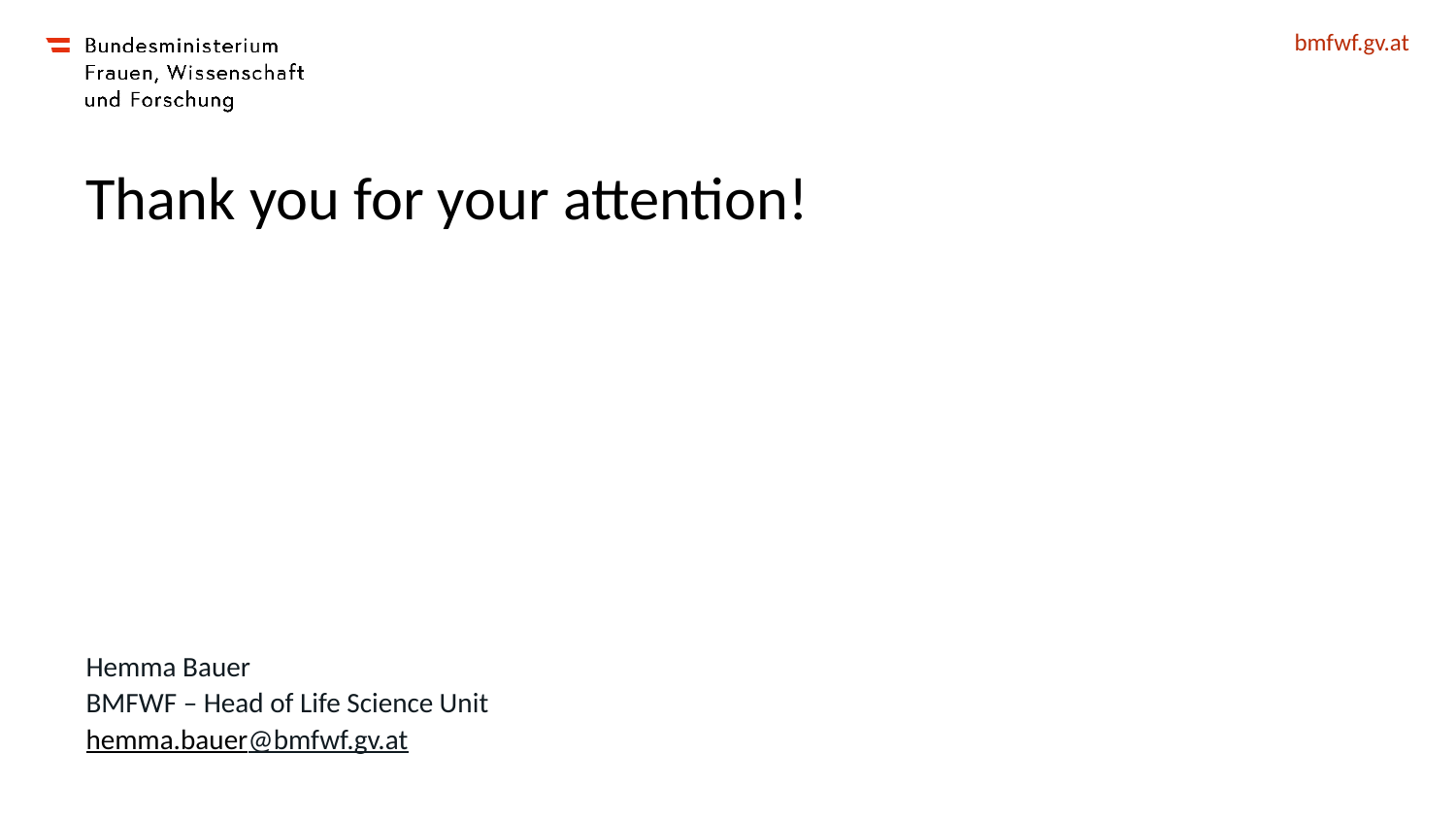

# Thank you for your attention!
Hemma Bauer
BMFWF – Head of Life Science Unit
hemma.bauer@bmfwf.gv.at